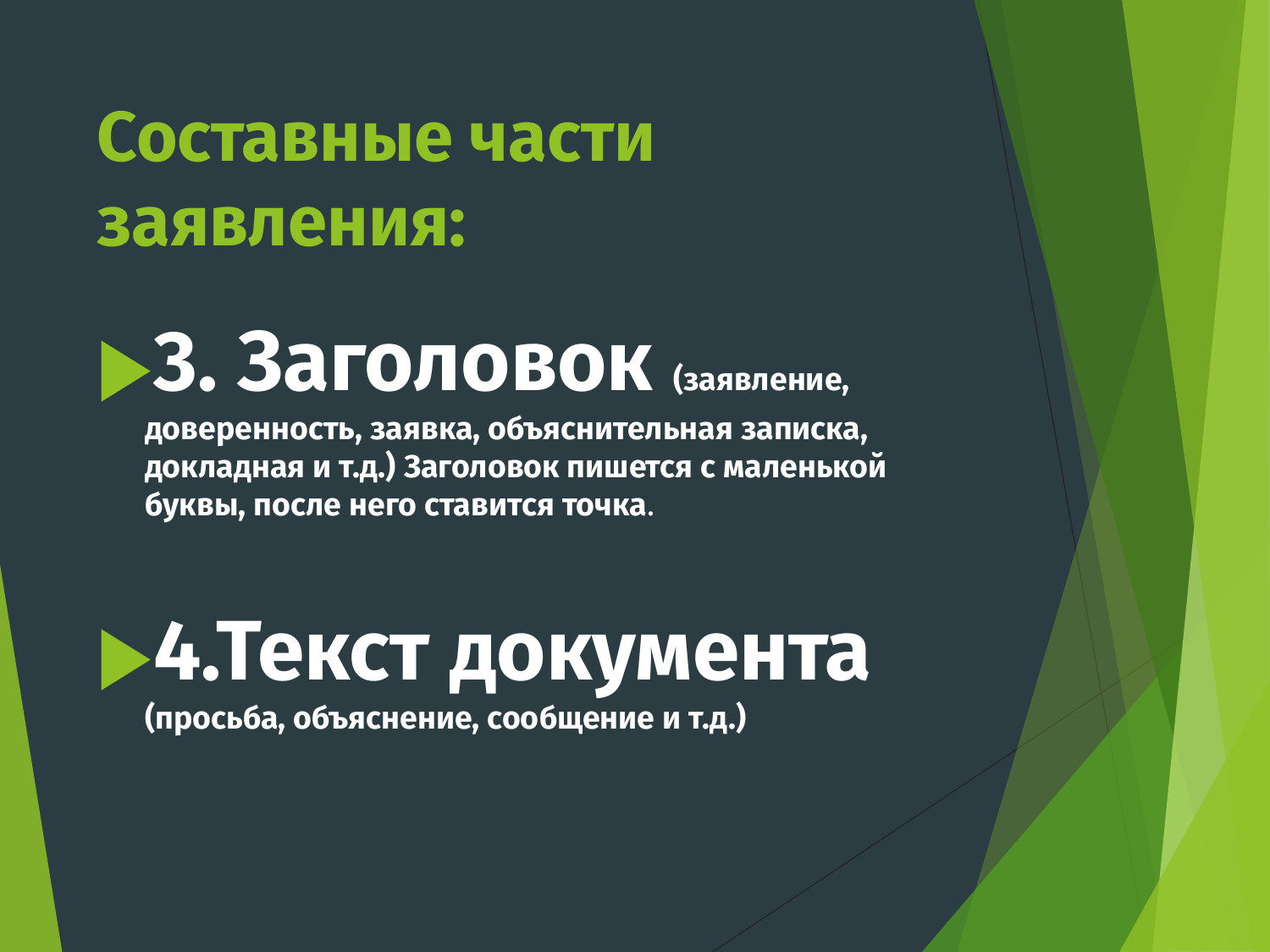

# Составные части заявления:
3. Заголовок (заявление, доверенность, заявка, объяснительная записка, докладная и т.д.) Заголовок пишется с маленькой буквы, после него ставится точка.

4.Текст документа (просьба, объяснение, сообщение и т.д.)